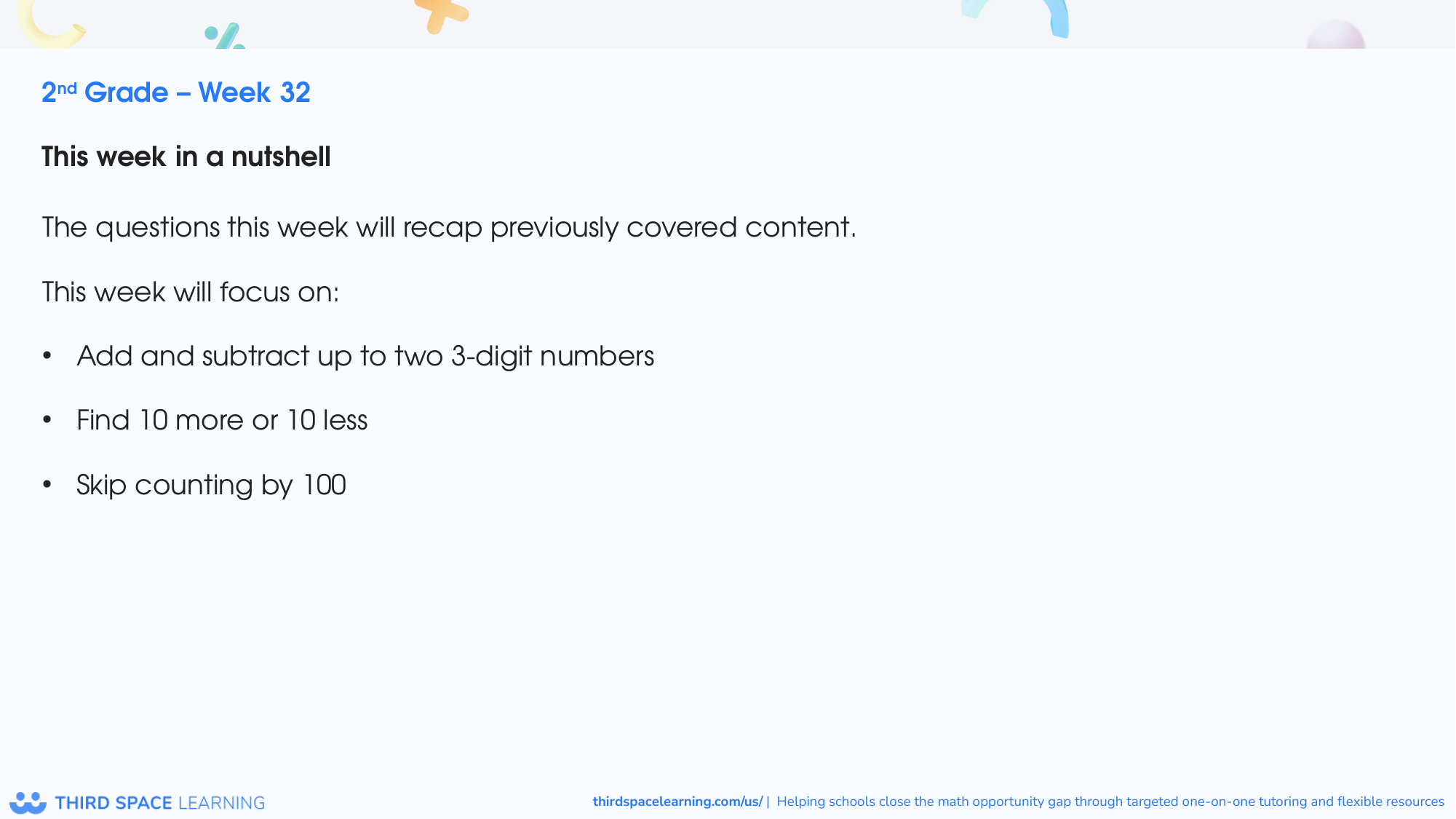

2nd Grade – Week 32
This week in a nutshell
The questions this week will recap previously covered content.
This week will focus on:
Add and subtract up to two 3-digit numbers
Find 10 more or 10 less
Skip counting by 100